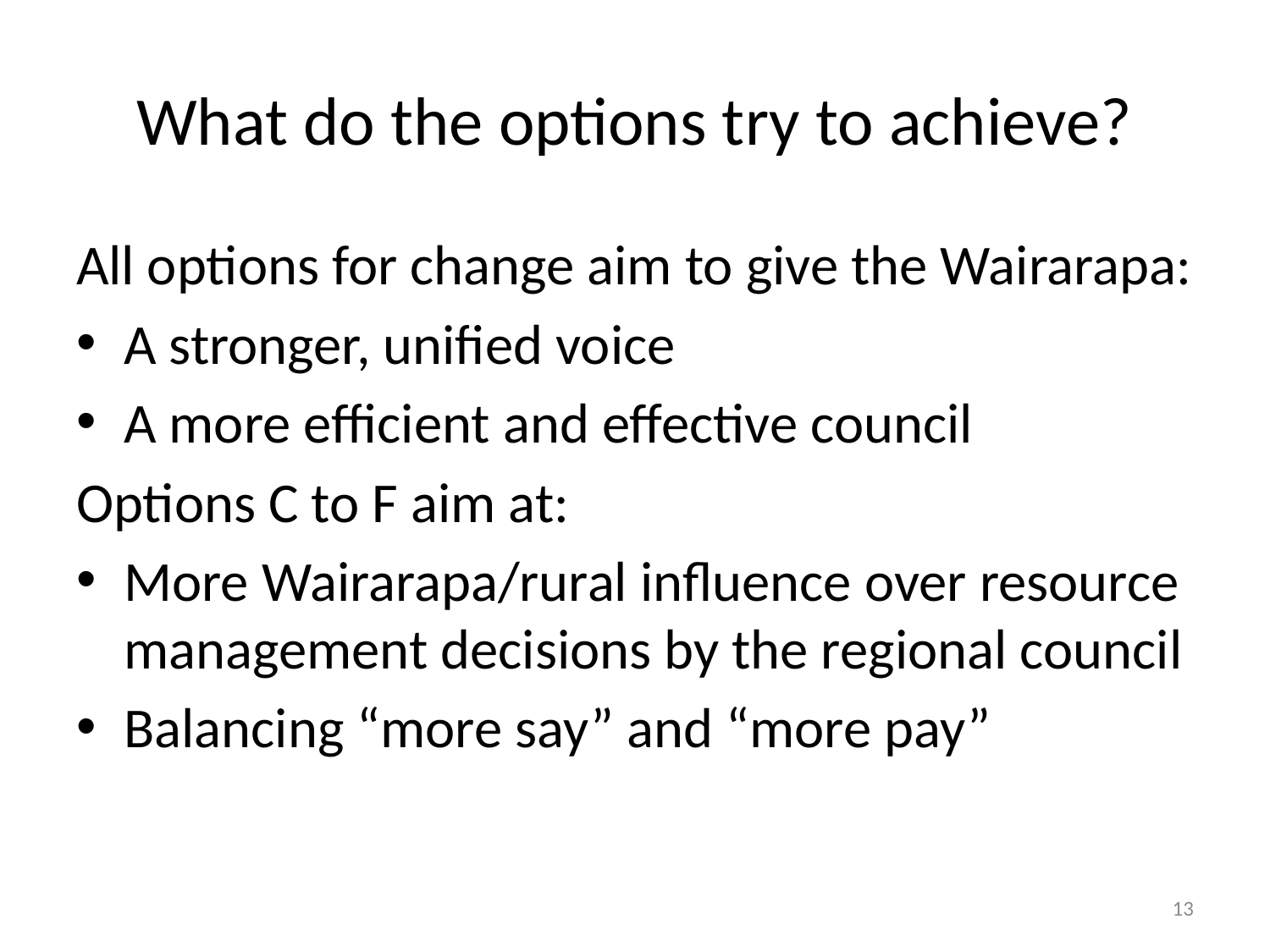

# What do the options try to achieve?
All options for change aim to give the Wairarapa:
A stronger, unified voice
A more efficient and effective council
Options C to F aim at:
More Wairarapa/rural influence over resource management decisions by the regional council
Balancing “more say” and “more pay”

13